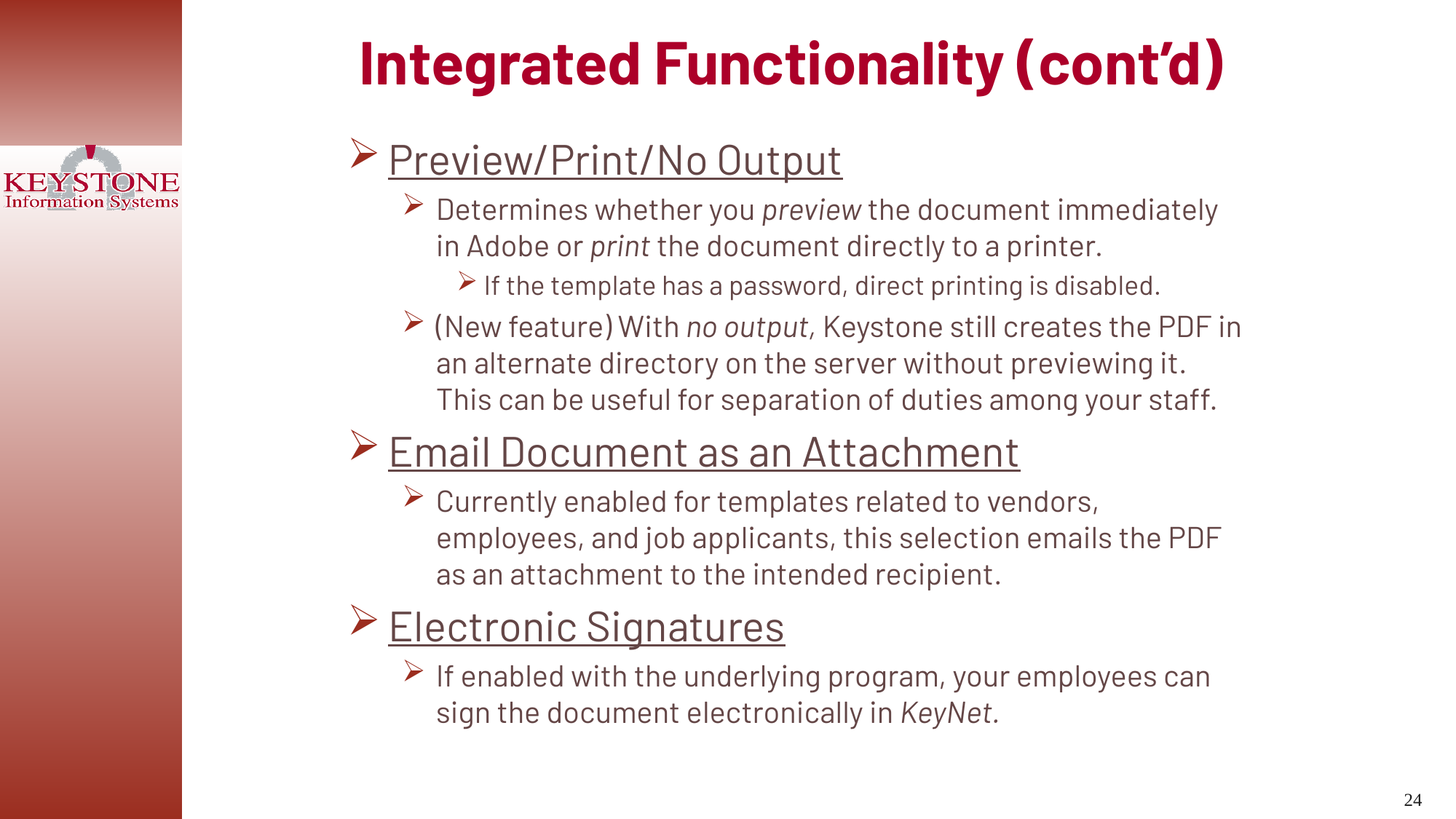

Integrated Functionality (cont’d)
Preview/Print/No Output
Determines whether you preview the document immediately in Adobe or print the document directly to a printer.
If the template has a password, direct printing is disabled.
(New feature) With no output, Keystone still creates the PDF in an alternate directory on the server without previewing it.  This can be useful for separation of duties among your staff.
Email Document as an Attachment
Currently enabled for templates related to vendors, employees, and job applicants, this selection emails the PDF as an attachment to the intended recipient.
Electronic Signatures
If enabled with the underlying program, your employees can sign the document electronically in KeyNet.
24